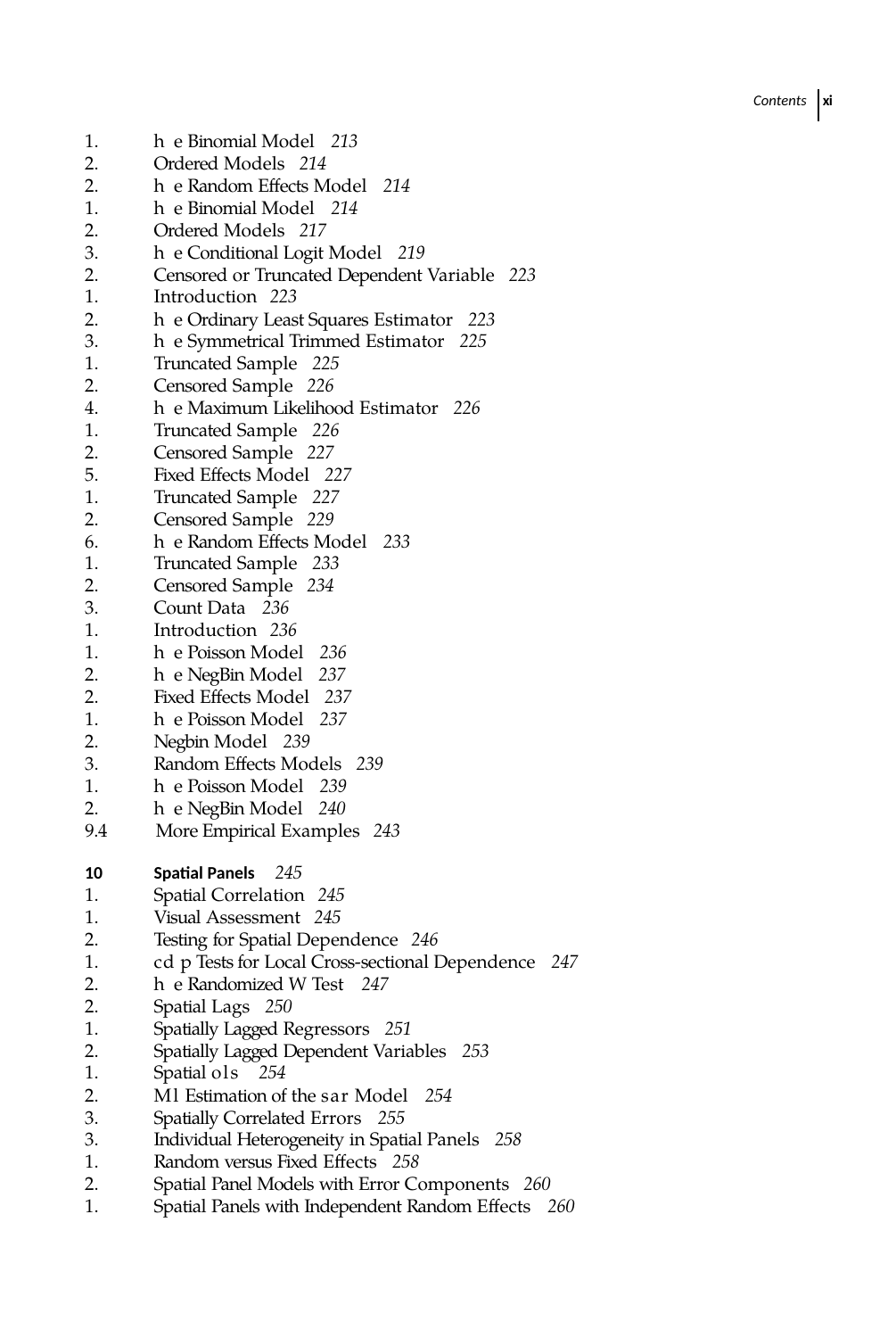

Contents  xi

he Binomial Model  213
Ordered Models  214
he Random Effects Model  214
he Binomial Model  214
Ordered Models  217
he Conditional Logit Model  219
Censored or Truncated Dependent Variable 223
Introduction 223
he Ordinary Least Squares Estimator  223
he Symmetrical Trimmed Estimator  225
Truncated Sample  225
Censored Sample 226
he Maximum Likelihood Estimator  226
Truncated Sample  226
Censored Sample 227
Fixed Effects Model  227
Truncated Sample  227
Censored Sample 229
he Random Effects Model  233
Truncated Sample  233
Censored Sample 234
Count Data  236
Introduction 236
he Poisson Model  236
he NegBin Model  237
Fixed Effects Model  237
he Poisson Model  237
Negbin Model  239
Random Effects Models  239
he Poisson Model  239
he NegBin Model  240
9.4	More Empirical Examples 243

Spatial Panels  245
Spatial Correlation 245
Visual Assessment 245
Testing for Spatial Dependence 246
cd p Tests for Local Cross-sectional Dependence  247
he Randomized W Test  247
Spatial Lags  250
Spatially Lagged Regressors  251
Spatially Lagged Dependent Variables  253
Spatial ols  254
ml Estimation of the sar Model  254
Spatially Correlated Errors  255
Individual Heterogeneity in Spatial Panels  258
Random versus Fixed Effects  258
Spatial Panel Models with Error Components  260
Spatial Panels with Independent Random Effects  260